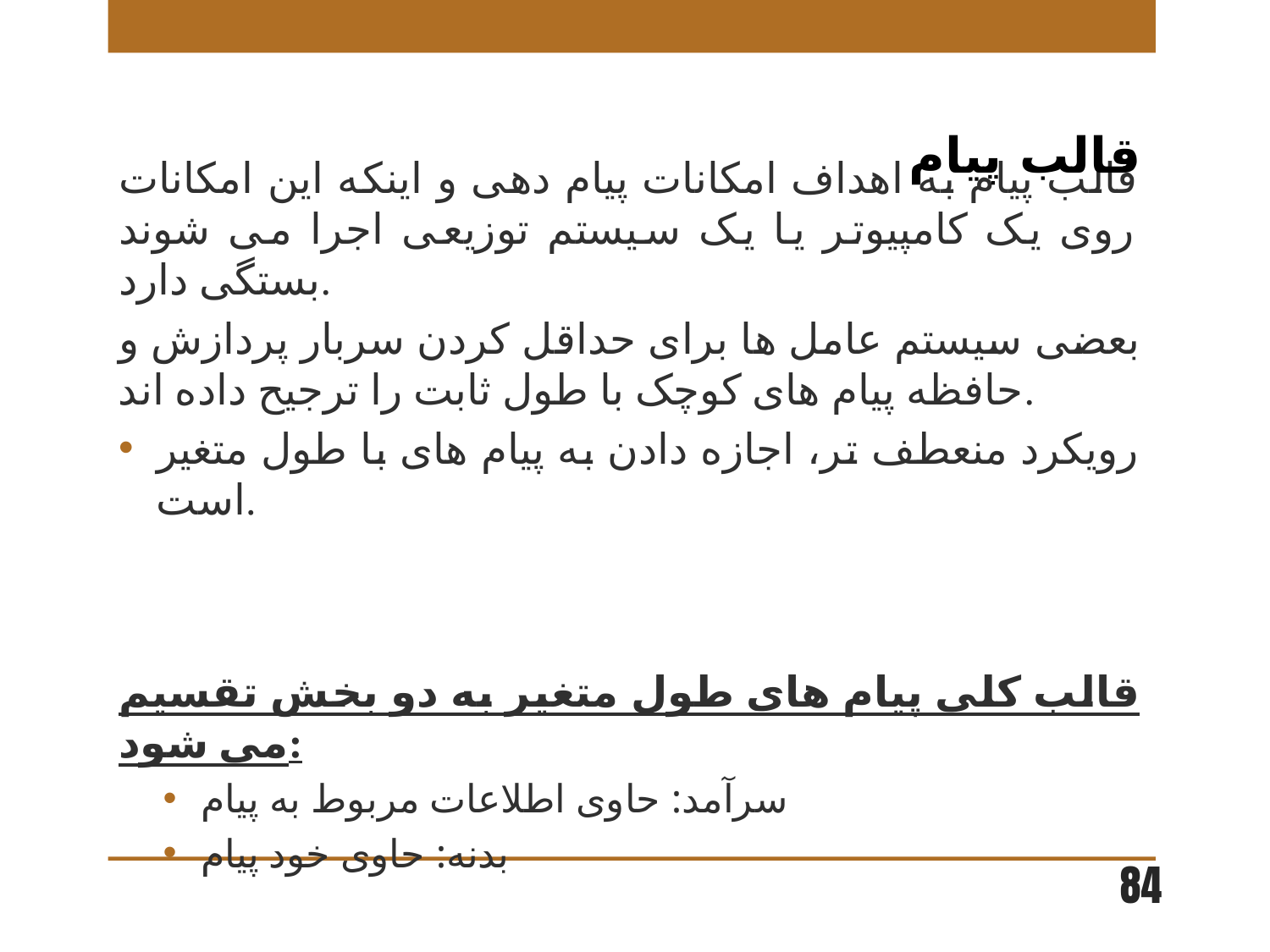

# قالب پیام
قالب پیام به اهداف امکانات پیام دهی و اینکه این امکانات روی یک کامپیوتر یا یک سیستم توزیعی اجرا می شوند بستگی دارد.
بعضی سیستم عامل ها برای حداقل کردن سربار پردازش و حافظه پیام های کوچک با طول ثابت را ترجیح داده اند.
رویکرد منعطف تر، اجازه دادن به پیام های با طول متغیر است.

قالب کلی پیام های طول متغیر به دو بخش تقسیم می شود:
سرآمد: حاوی اطلاعات مربوط به پیام
بدنه: حاوی خود پیام
84